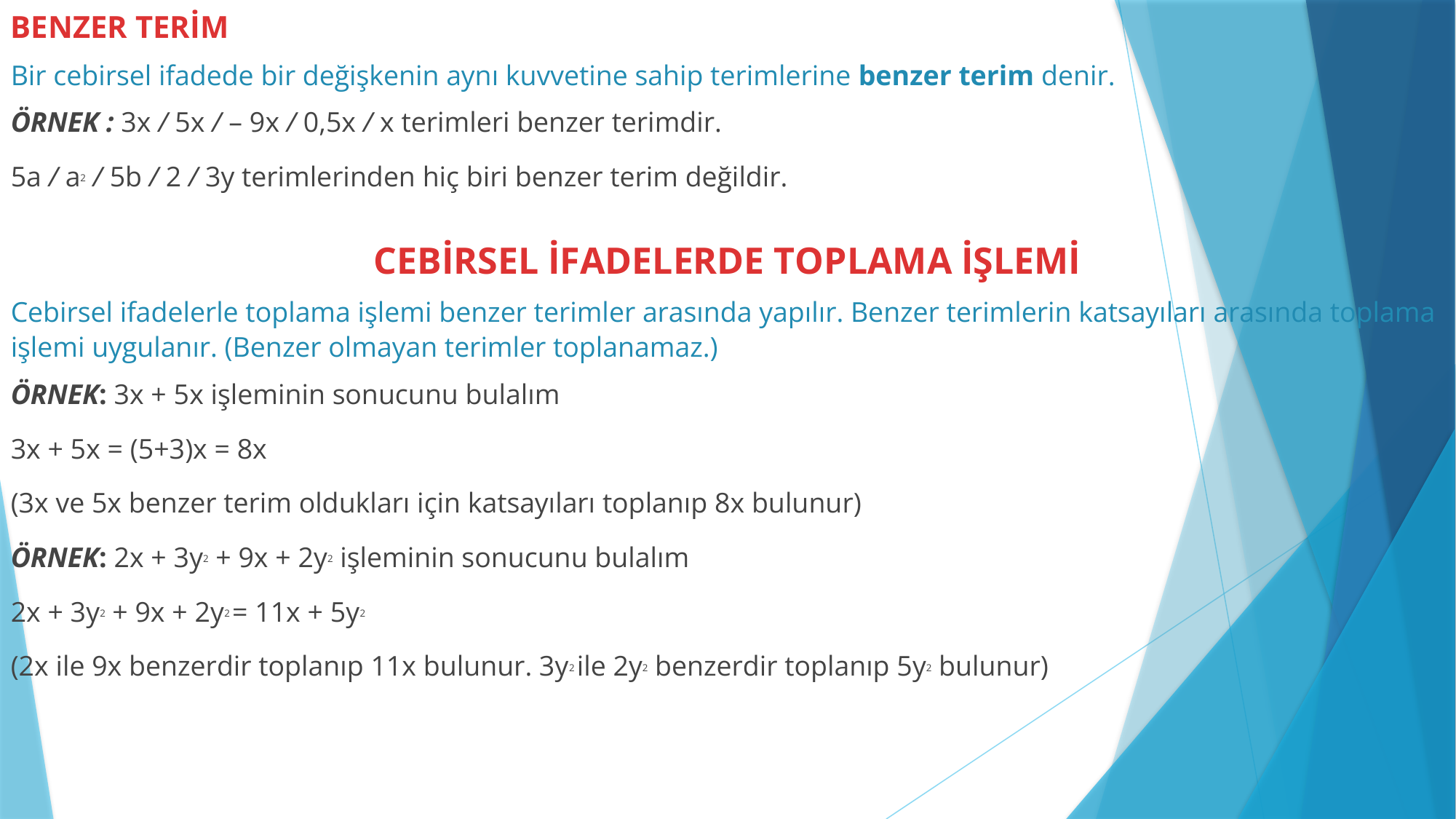

BENZER TERİM
Bir cebirsel ifadede bir değişkenin aynı kuvvetine sahip terimlerine benzer terim denir.
ÖRNEK : 3x / 5x / – 9x / 0,5x / x terimleri benzer terimdir.
5a / a2 / 5b / 2 / 3y terimlerinden hiç biri benzer terim değildir.
CEBİRSEL İFADELERDE TOPLAMA İŞLEMİ
Cebirsel ifadelerle toplama işlemi benzer terimler arasında yapılır. Benzer terimlerin katsayıları arasında toplama işlemi uygulanır. (Benzer olmayan terimler toplanamaz.)
ÖRNEK: 3x + 5x işleminin sonucunu bulalım
3x + 5x = (5+3)x = 8x
(3x ve 5x benzer terim oldukları için katsayıları toplanıp 8x bulunur)
ÖRNEK: 2x + 3y2 + 9x + 2y2 işleminin sonucunu bulalım
2x + 3y2 + 9x + 2y2 = 11x + 5y2
(2x ile 9x benzerdir toplanıp 11x bulunur. 3y2 ile 2y2 benzerdir toplanıp 5y2 bulunur)